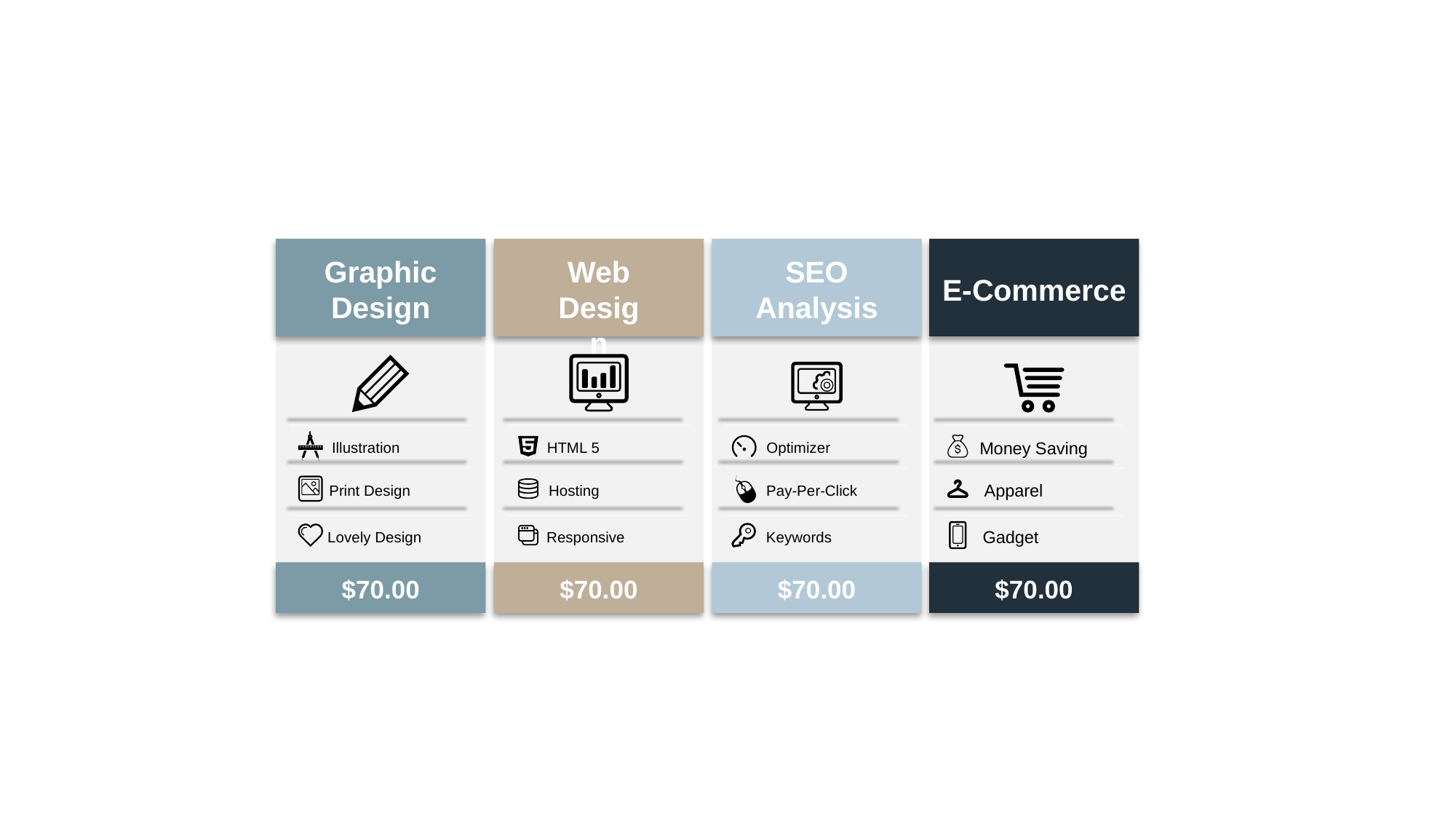

Graphic
Design
Web
Design
SEO
Analysis
E-Commerce

Money Saving
Illustration
HTML 5
Optimizer

Apparel

Print Design
Hosting
Pay-Per-Click

Gadget

Lovely Design
Responsive
Keywords

$70.00
$70.00
$70.00
$70.00